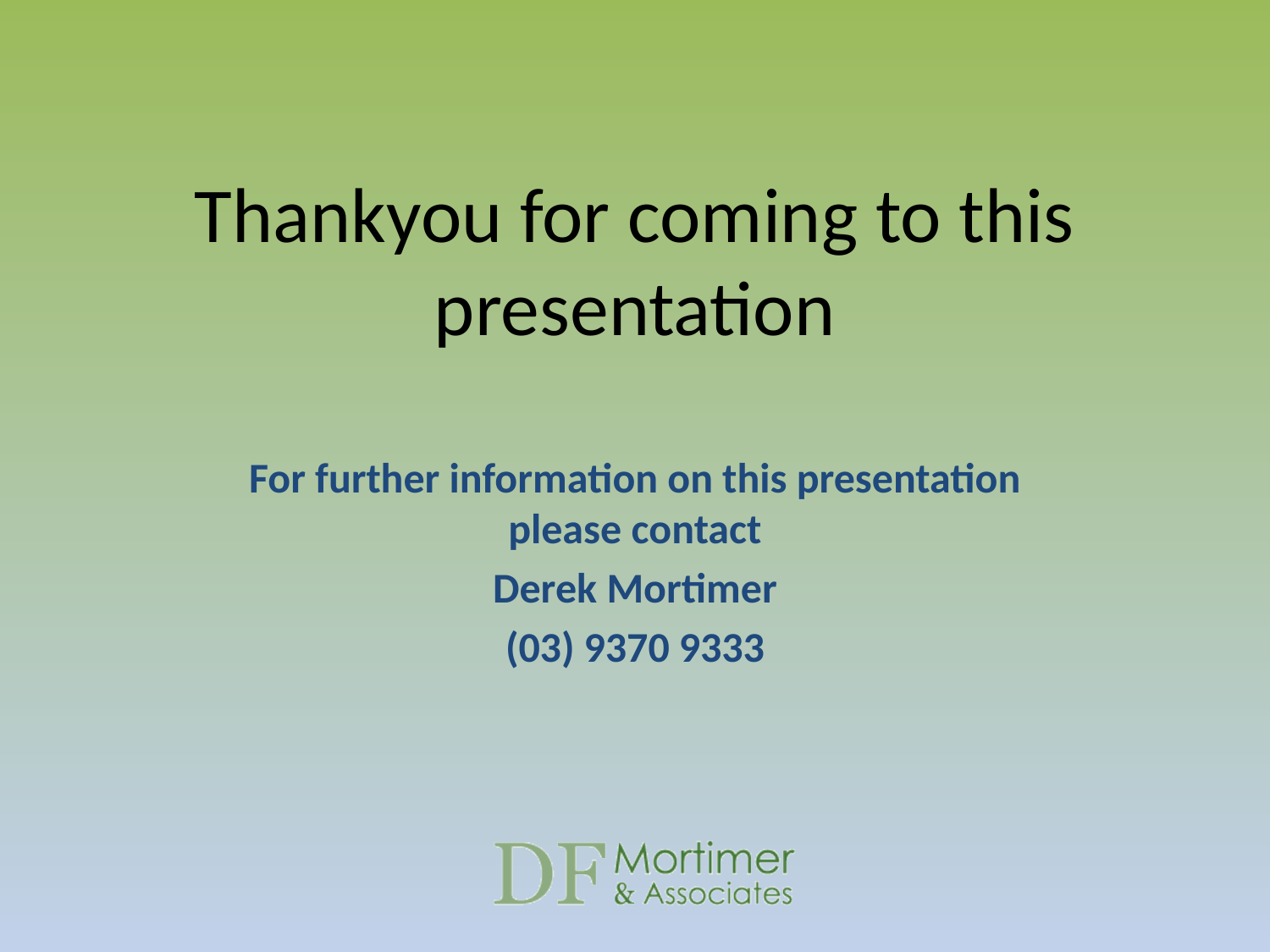

Thankyou for coming to this presentation

For further information on this presentation please contact
Derek Mortimer
(03) 9370 9333